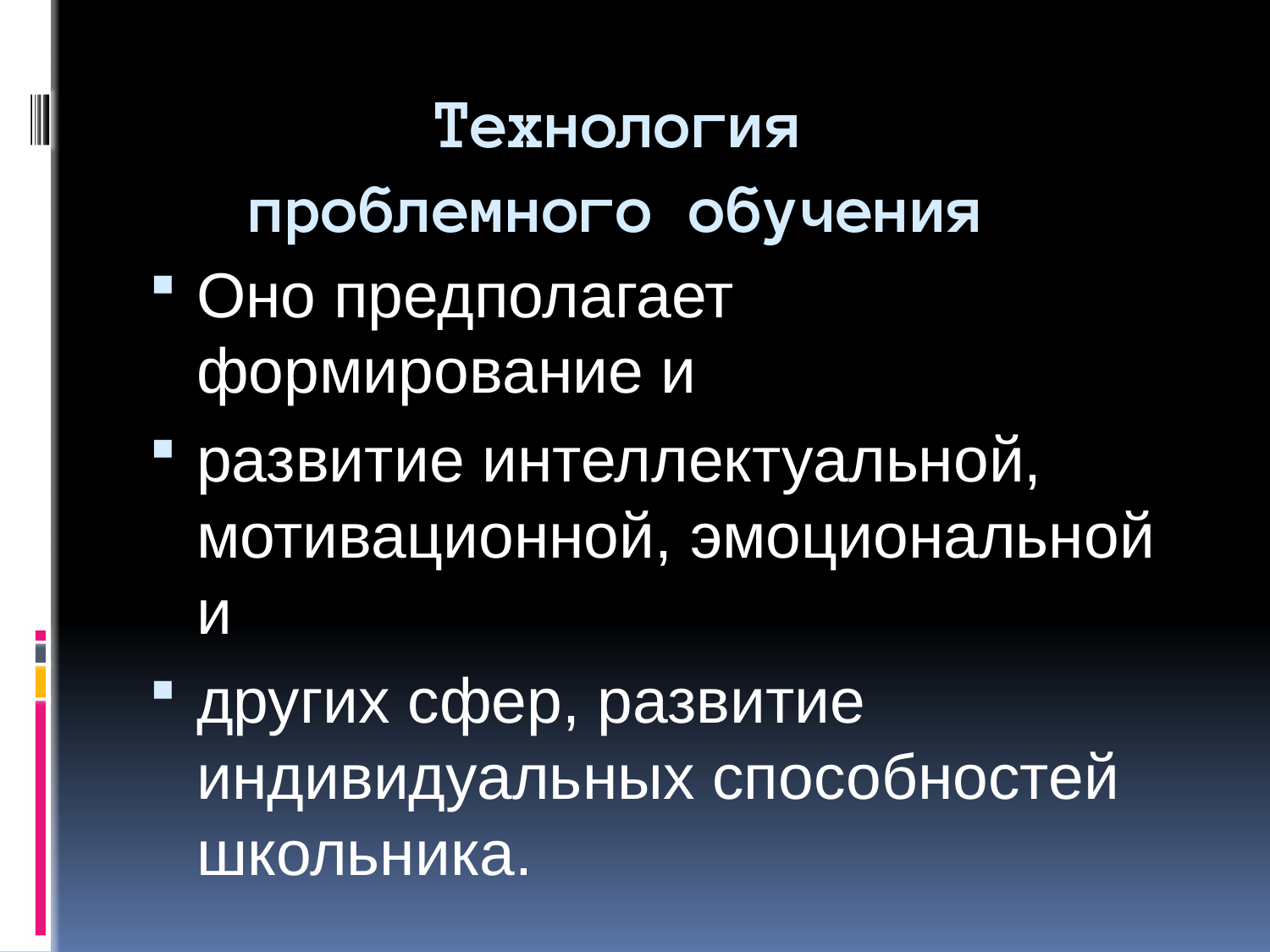

# Технология проблемного обучения
Оно предполагает формирование и
развитие интеллектуальной, мотивационной, эмоциональной и
других сфер, развитие индивидуальных способностей школьника.